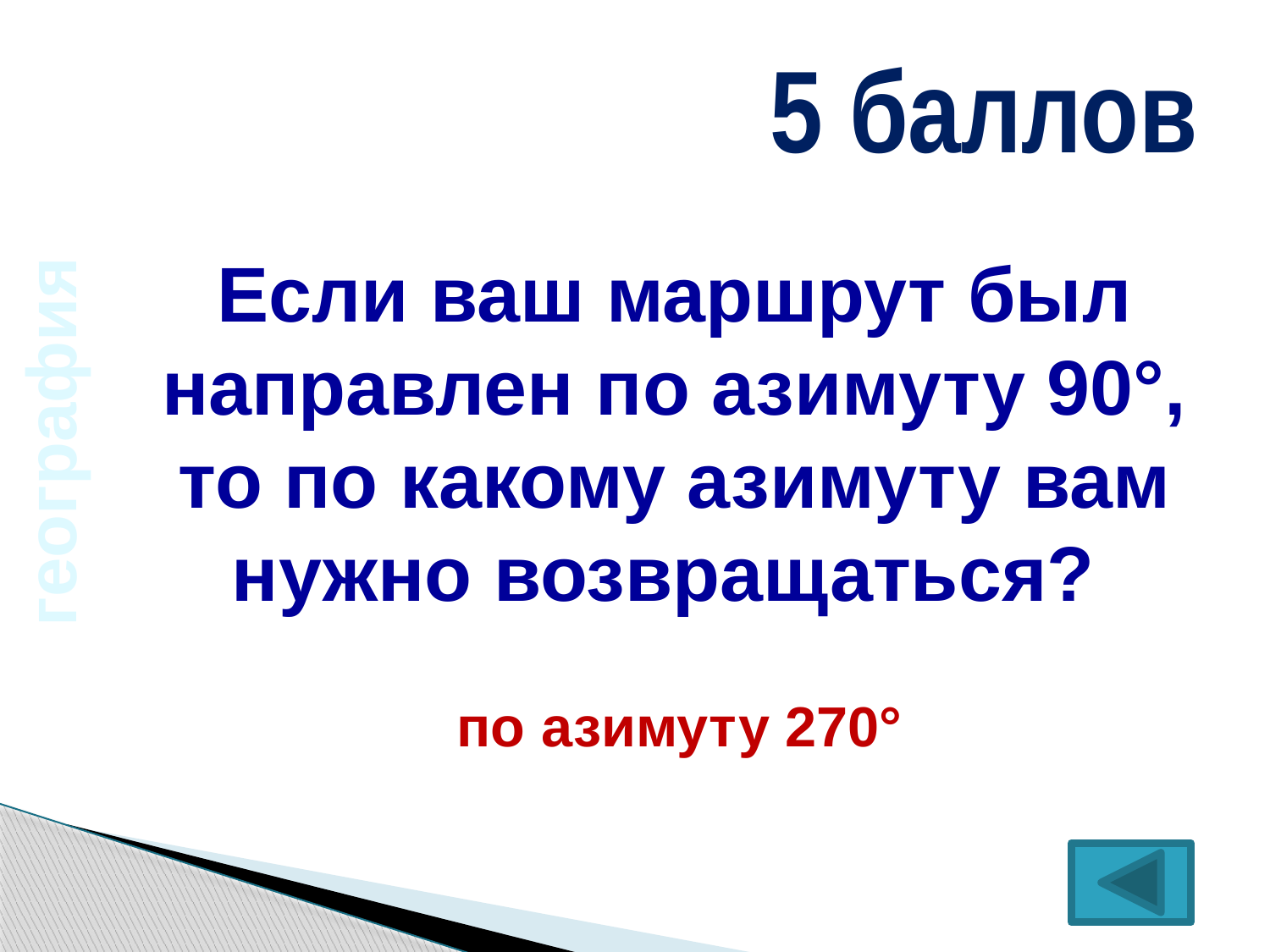

5 баллов
Если ваш маршрут был направлен по азимуту 90°, то по какому азимуту вам нужно возвращаться?
география
по азимуту 270°